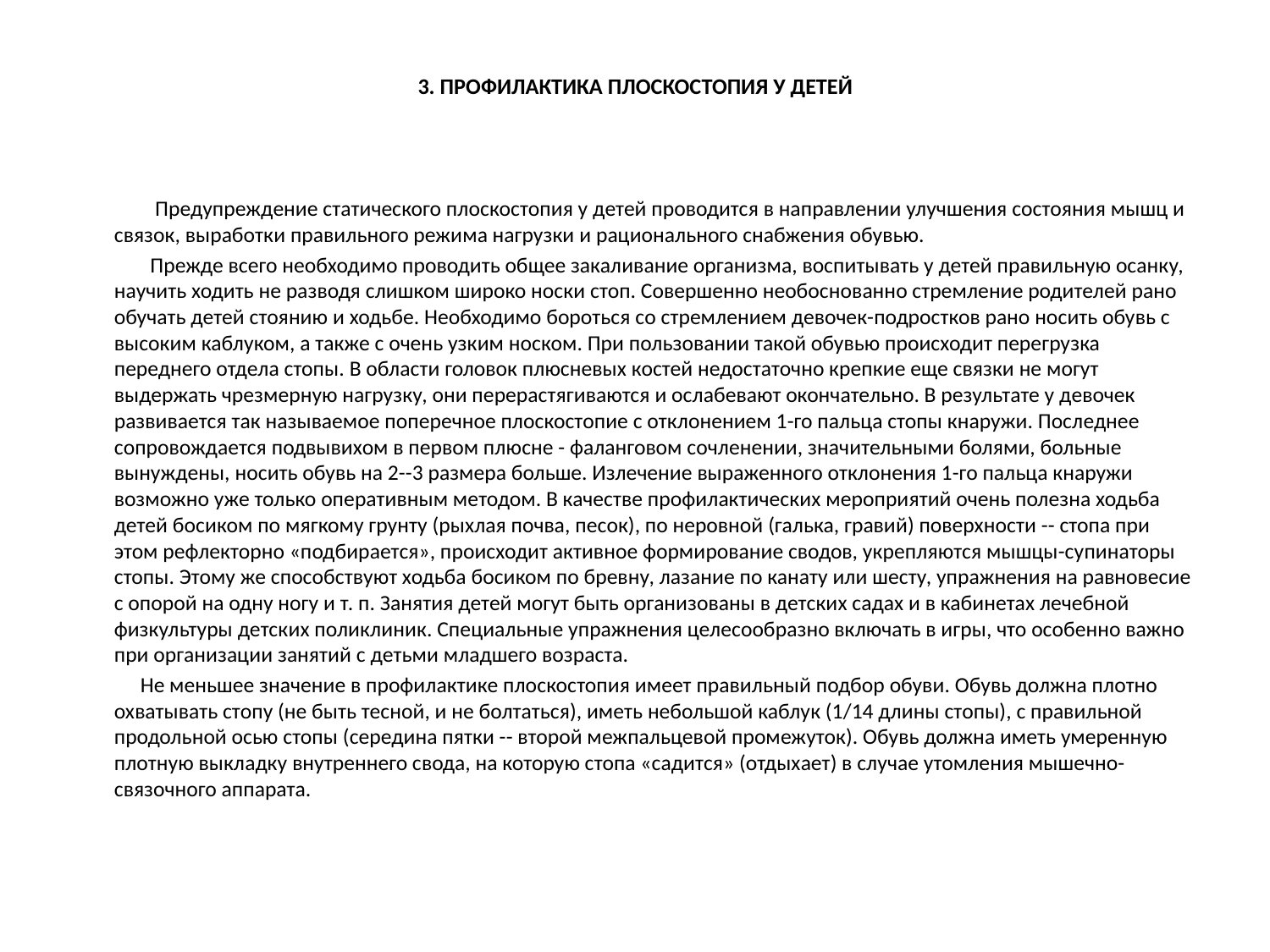

# 3. ПРОФИЛАКТИКА ПЛОСКОСТОПИЯ У ДЕТЕЙ
                 Предупреждение статического плоскостопия у детей проводится в направлении улучшения состояния мышц и связок, выработки правильного режима нагрузки и рационального снабжения обувью.
                Прежде всего необходимо проводить общее закаливание организма, воспитывать у детей правильную осанку, научить ходить не разводя слишком широко носки стоп. Совершенно необоснованно стремление родителей рано обучать детей стоянию и ходьбе. Необходимо бороться со стремлением девочек-подростков рано носить обувь с высоким каблуком, а также с очень узким носком. При пользовании такой обувью происходит перегрузка переднего отдела стопы. В области головок плюсневых костей недостаточно крепкие еще связки не могут выдержать чрезмерную нагрузку, они перерастягиваются и ослабевают окончательно. В результате у девочек развивается так называемое поперечное плоскостопие с отклонением 1-го пальца стопы кнаружи. Последнее сопровождается подвывихом в первом плюсне - фаланговом сочленении, значительными болями, больные вынуждены, носить обувь на 2--3 размера больше. Излечение выраженного отклонения 1-го пальца кнаружи возможно уже только оперативным методом. В качестве профилактических мероприятий очень полезна ходьба детей босиком по мягкому грунту (рыхлая почва, песок), по неровной (галька, гравий) поверхности -- стопа при этом рефлекторно «подбирается», происходит активное формирование сводов, укрепляются мышцы-супинаторы стопы. Этому же способствуют ходьба босиком по бревну, лазание по канату или шесту, упражнения на равновесие с опорой на одну ногу и т. п. Занятия детей могут быть организованы в детских садах и в кабинетах лечебной физкультуры детских поликлиник. Специальные упражнения целесообразно включать в игры, что особенно важно при организации занятий с детьми младшего возраста.
              Не меньшее значение в профилактике плоскостопия имеет правильный подбор обуви. Обувь должна плотно охватывать стопу (не быть тесной, и не болтаться), иметь небольшой каблук (1/14 длины стопы), с правильной продольной осью стопы (середина пятки -- второй межпальцевой промежуток). Обувь должна иметь умеренную плотную выкладку внутреннего свода, на которую стопа «садится» (отдыхает) в случае утомления мышечно-связочного аппарата.